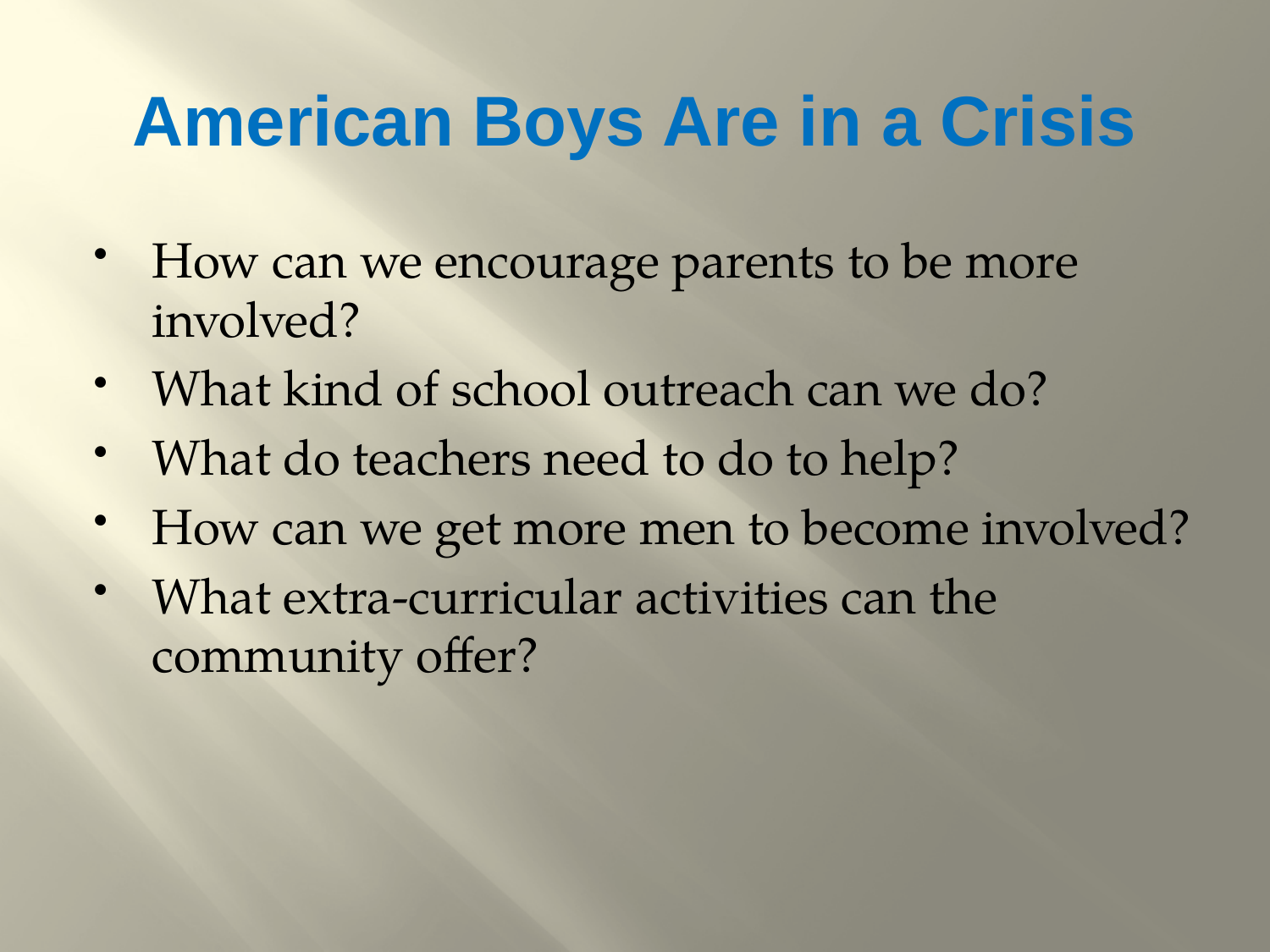

# American Boys Are in a Crisis
How can we encourage parents to be more involved?
What kind of school outreach can we do?
What do teachers need to do to help?
How can we get more men to become involved?
What extra-curricular activities can the community offer?